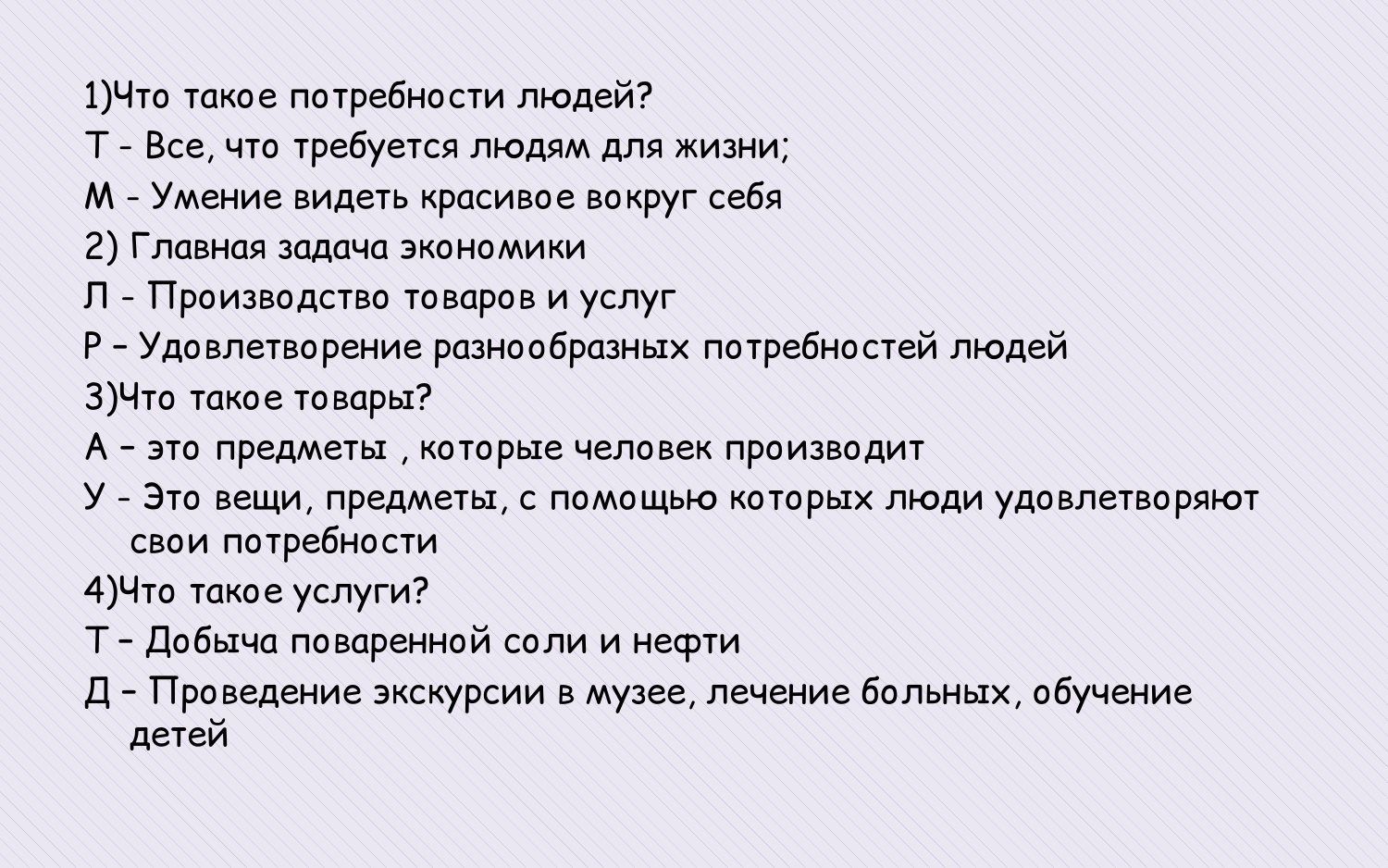

1)Что такое потребности людей?
Т - Все, что требуется людям для жизни;
М - Умение видеть красивое вокруг себя
2) Главная задача экономики
Л - Производство товаров и услуг
Р – Удовлетворение разнообразных потребностей людей
3)Что такое товары?
А – это предметы , которые человек производит
У - Это вещи, предметы, с помощью которых люди удовлетворяют свои потребности
4)Что такое услуги?
Т – Добыча поваренной соли и нефти
Д – Проведение экскурсии в музее, лечение больных, обучение детей